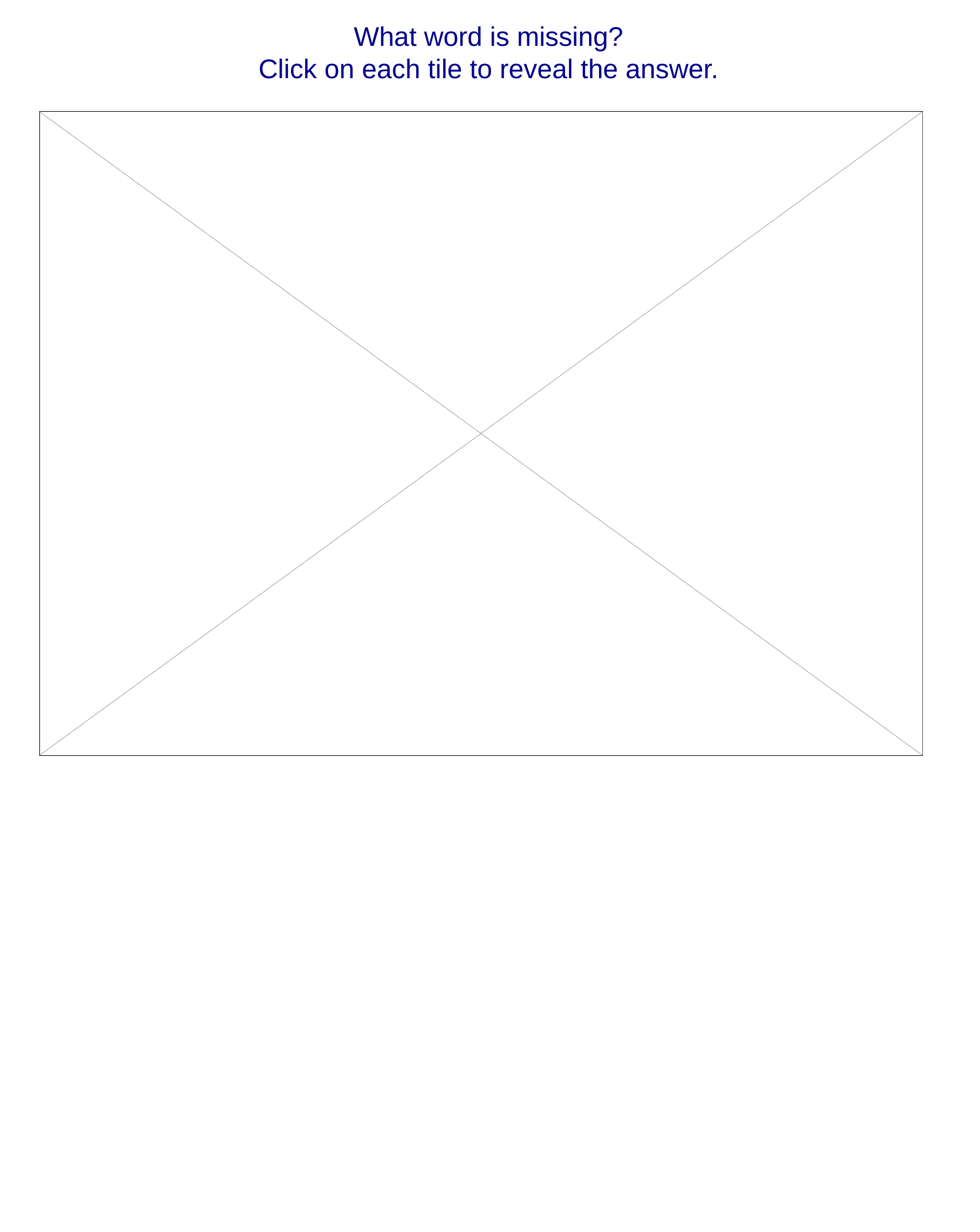

What word is missing?
Click on each tile to reveal the answer.
by
the
of
of
nick
an
up
to
out
of
the
of
a
full
of